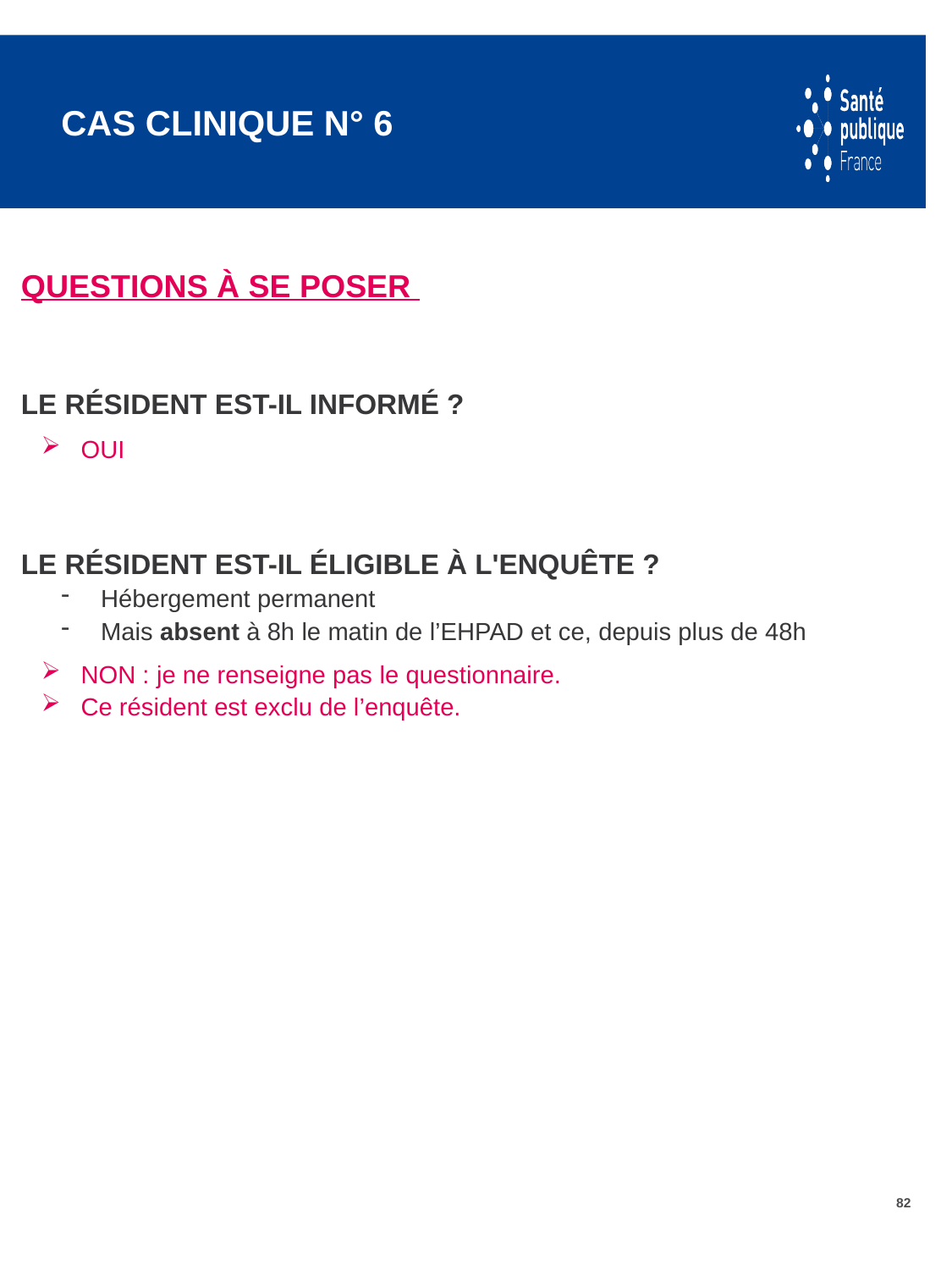

# CAS clinique N° 6
Questions à se poser

LE Résident EST-IL informé ?
OUI

LE résident est-il éligible à l'Enquête ?
Hébergement permanent
Mais absent à 8h le matin de l’EHPAD et ce, depuis plus de 48h
NON : je ne renseigne pas le questionnaire.
Ce résident est exclu de l’enquête.